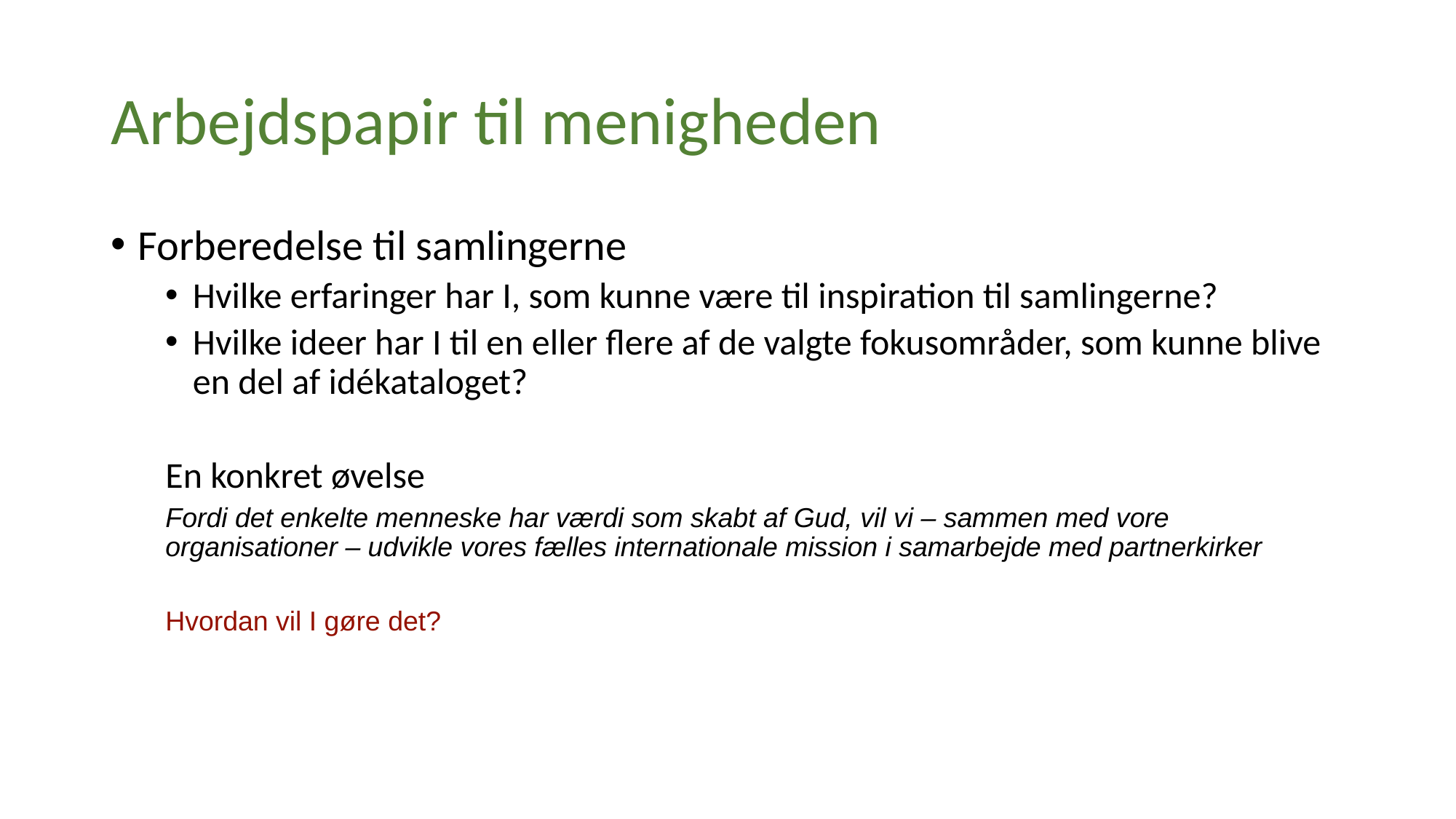

# Arbejdspapir til menigheden
Forberedelse til samlingerne
Hvilke erfaringer har I, som kunne være til inspiration til samlingerne?
Hvilke ideer har I til en eller flere af de valgte fokusområder, som kunne blive en del af idékataloget?

En konkret øvelse
Fordi det enkelte menneske har værdi som skabt af Gud, vil vi – sammen med vore organisationer – udvikle vores fælles internationale mission i samarbejde med partnerkirker

Hvordan vil I gøre det?